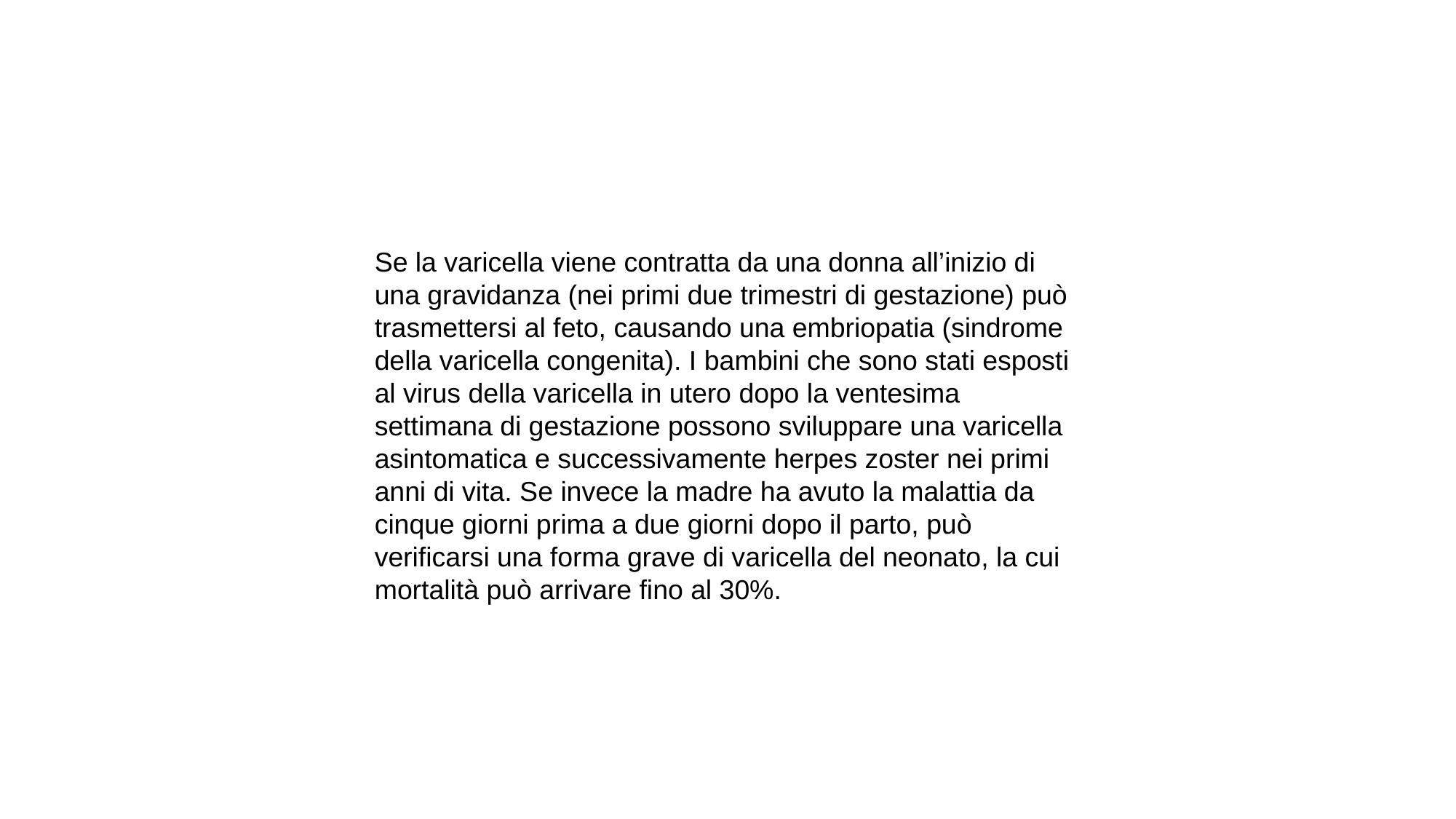

Se la varicella viene contratta da una donna all’inizio di una gravidanza (nei primi due trimestri di gestazione) può trasmettersi al feto, causando una embriopatia (sindrome della varicella congenita). I bambini che sono stati esposti al virus della varicella in utero dopo la ventesima settimana di gestazione possono sviluppare una varicella asintomatica e successivamente herpes zoster nei primi anni di vita. Se invece la madre ha avuto la malattia da cinque giorni prima a due giorni dopo il parto, può verificarsi una forma grave di varicella del neonato, la cui mortalità può arrivare fino al 30%.